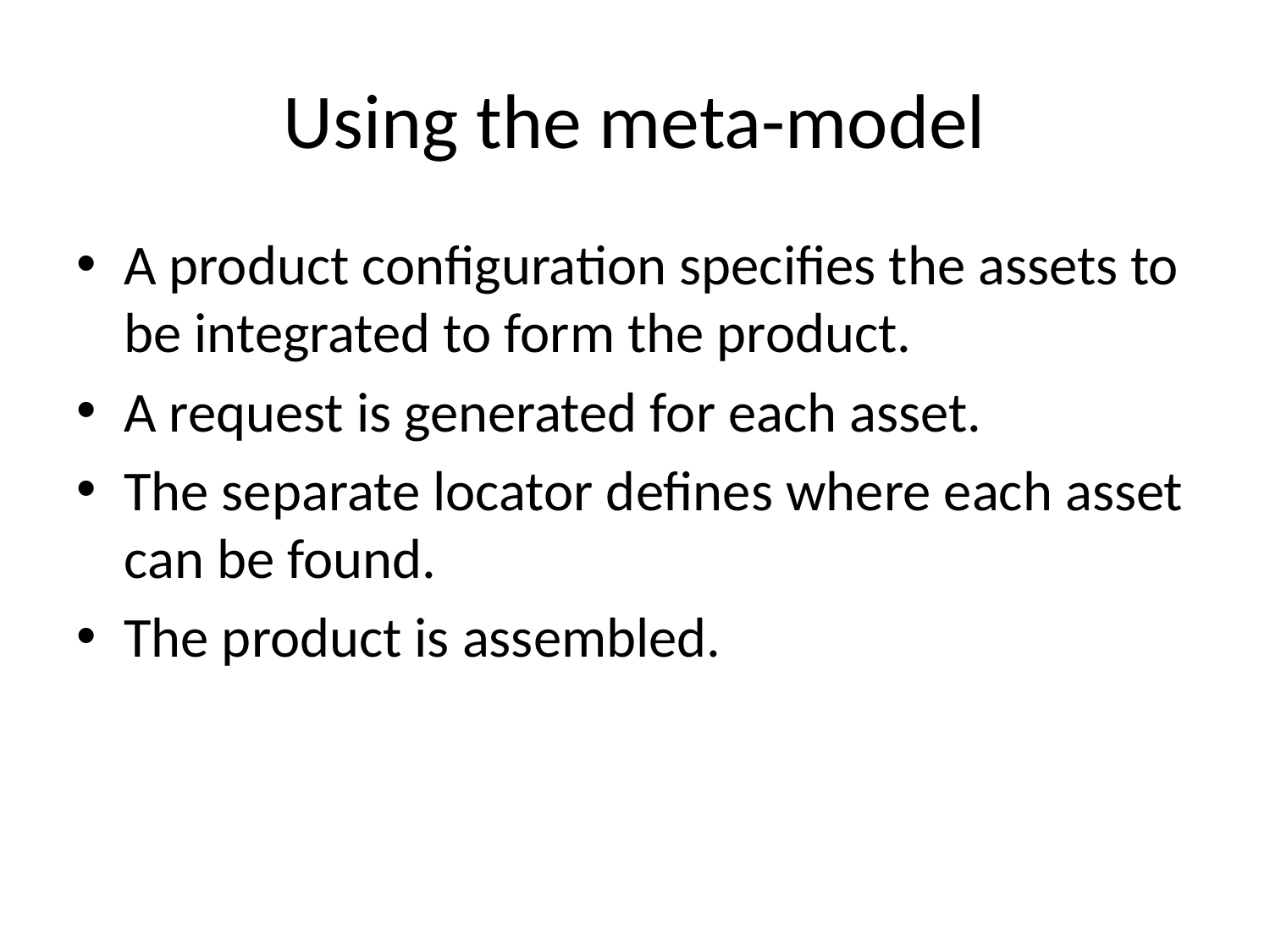

# Using the meta-model
A product configuration specifies the assets to be integrated to form the product.
A request is generated for each asset.
The separate locator defines where each asset can be found.
The product is assembled.